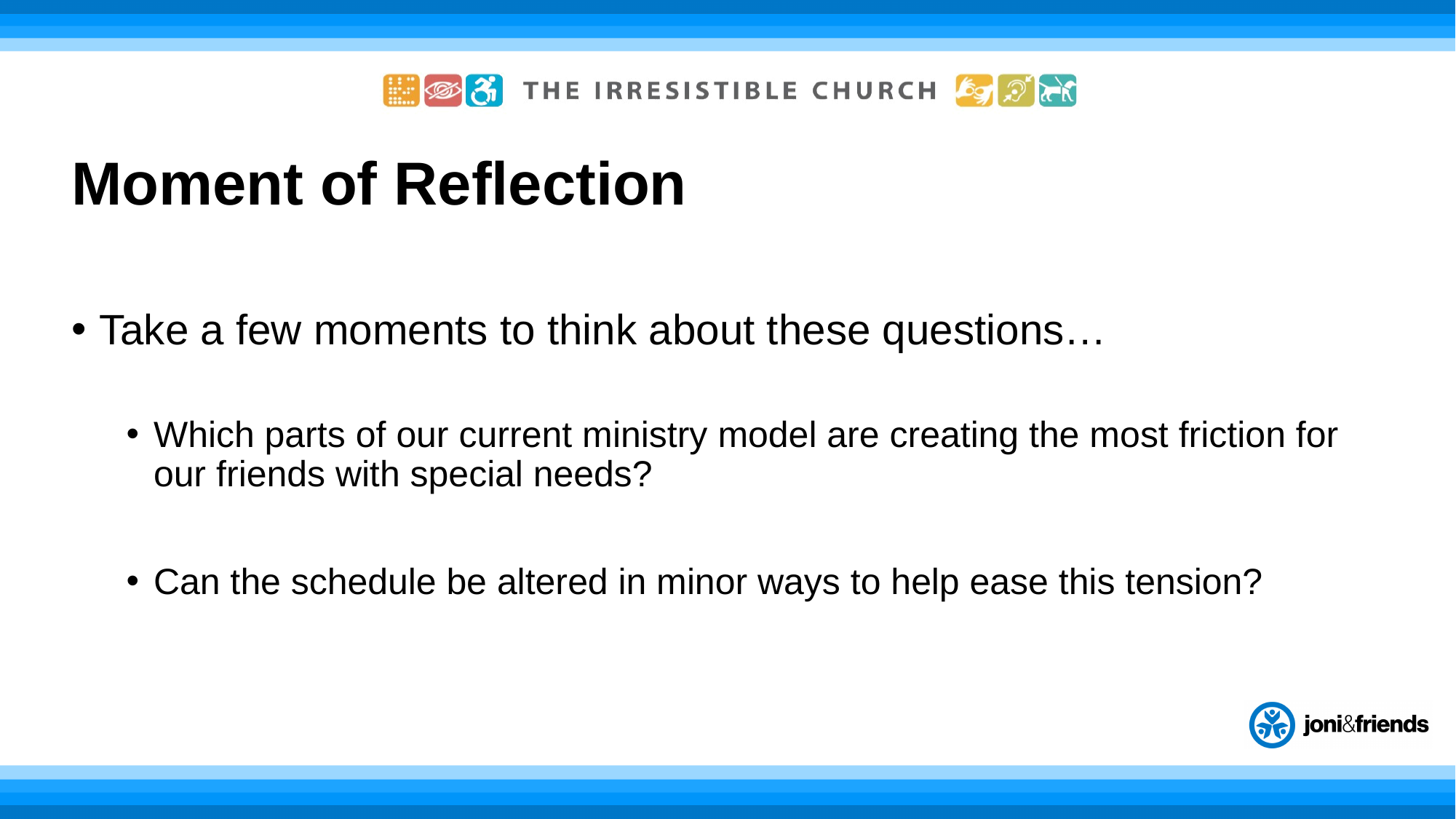

# Moment of Reflection
Take a few moments to think about these questions…

Which parts of our current ministry model are creating the most friction for our friends with special needs?

Can the schedule be altered in minor ways to help ease this tension?